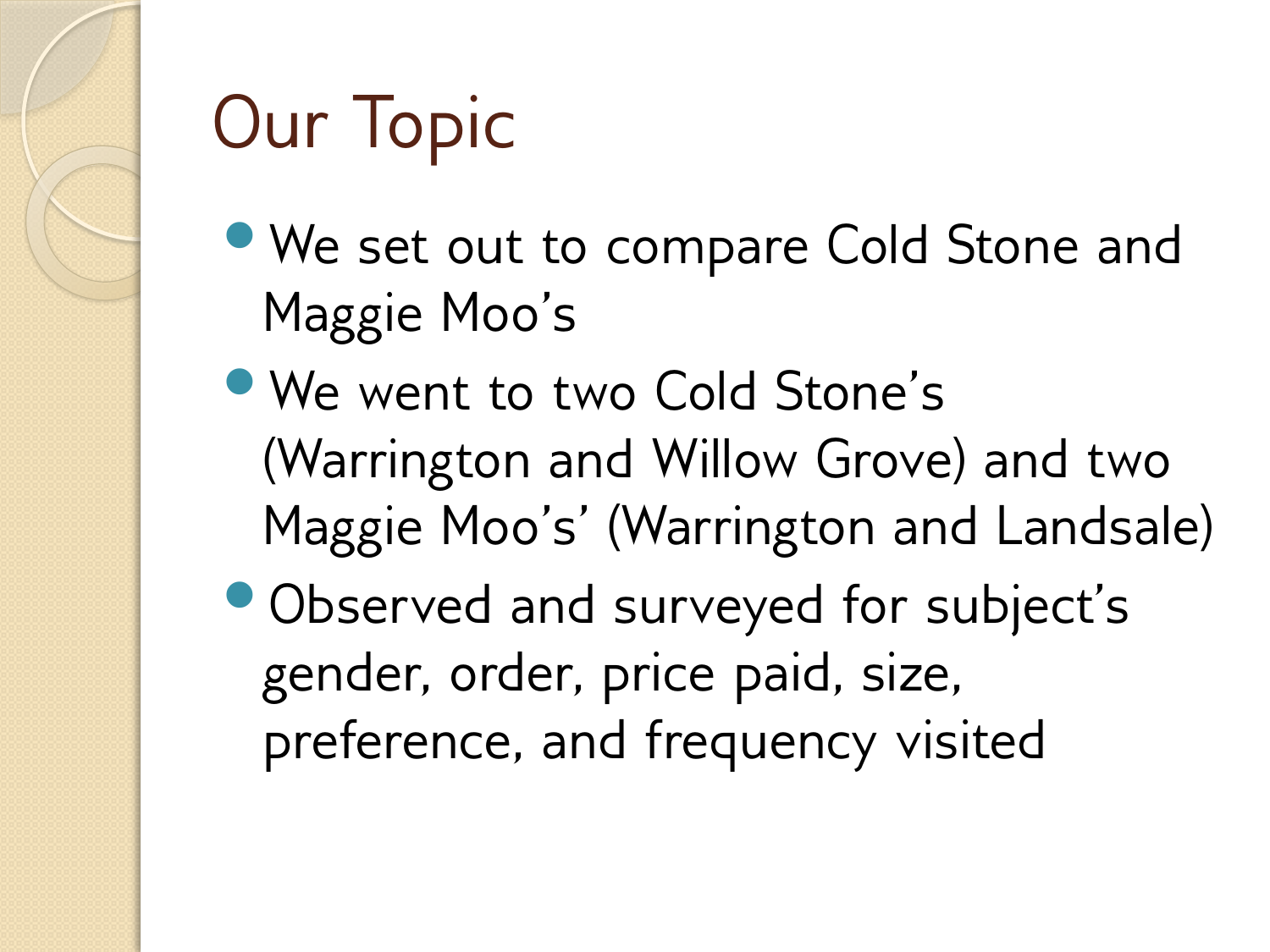

# Our Topic
We set out to compare Cold Stone and Maggie Moo’s
We went to two Cold Stone’s (Warrington and Willow Grove) and two Maggie Moo’s’ (Warrington and Landsale)
Observed and surveyed for subject’s gender, order, price paid, size, preference, and frequency visited